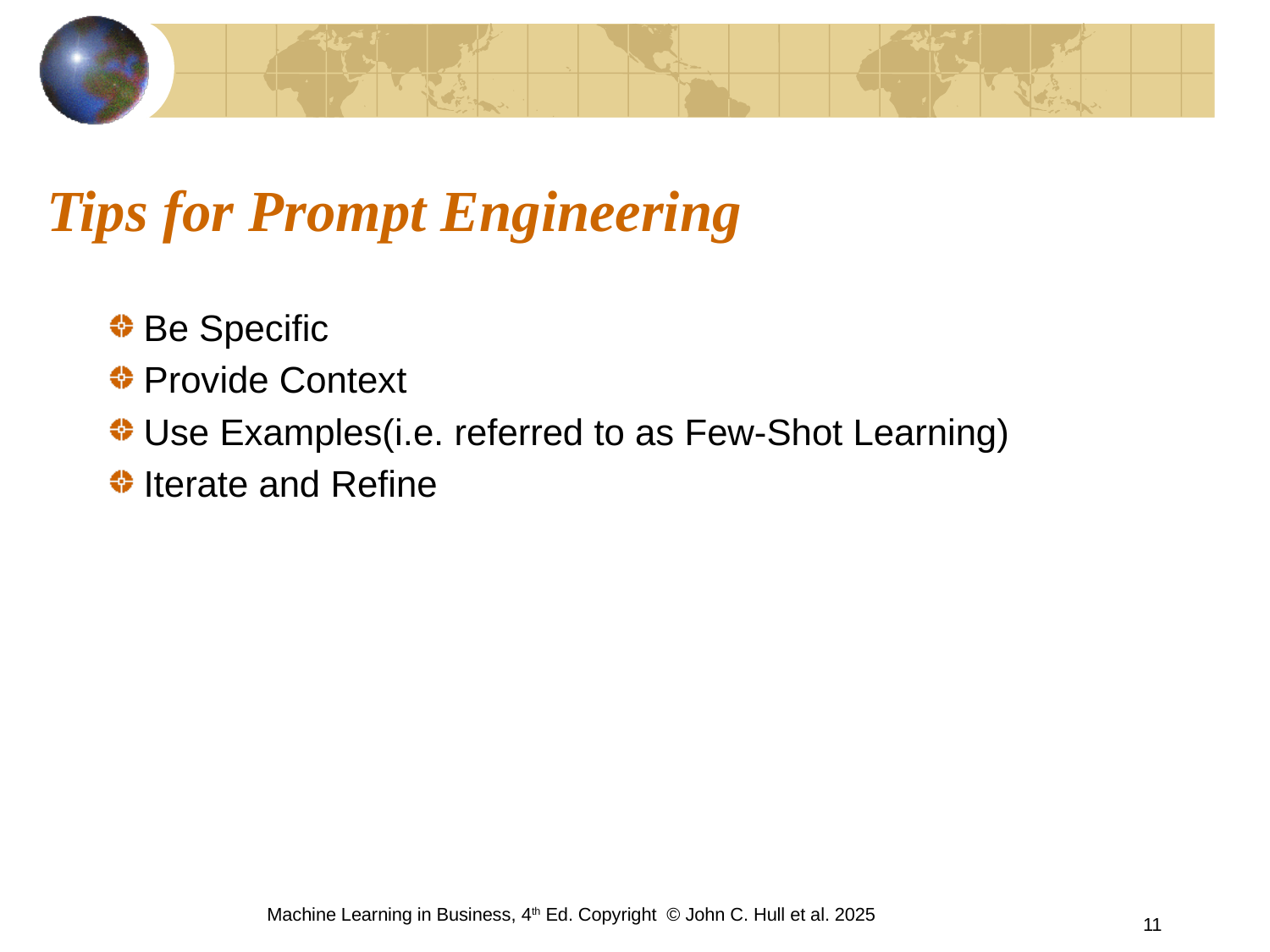

# Tips for Prompt Engineering
Be Specific
Provide Context
Use Examples(i.e. referred to as Few-Shot Learning)
Iterate and Refine
Machine Learning in Business, 4th Ed. Copyright  © John C. Hull et al. 2025
11